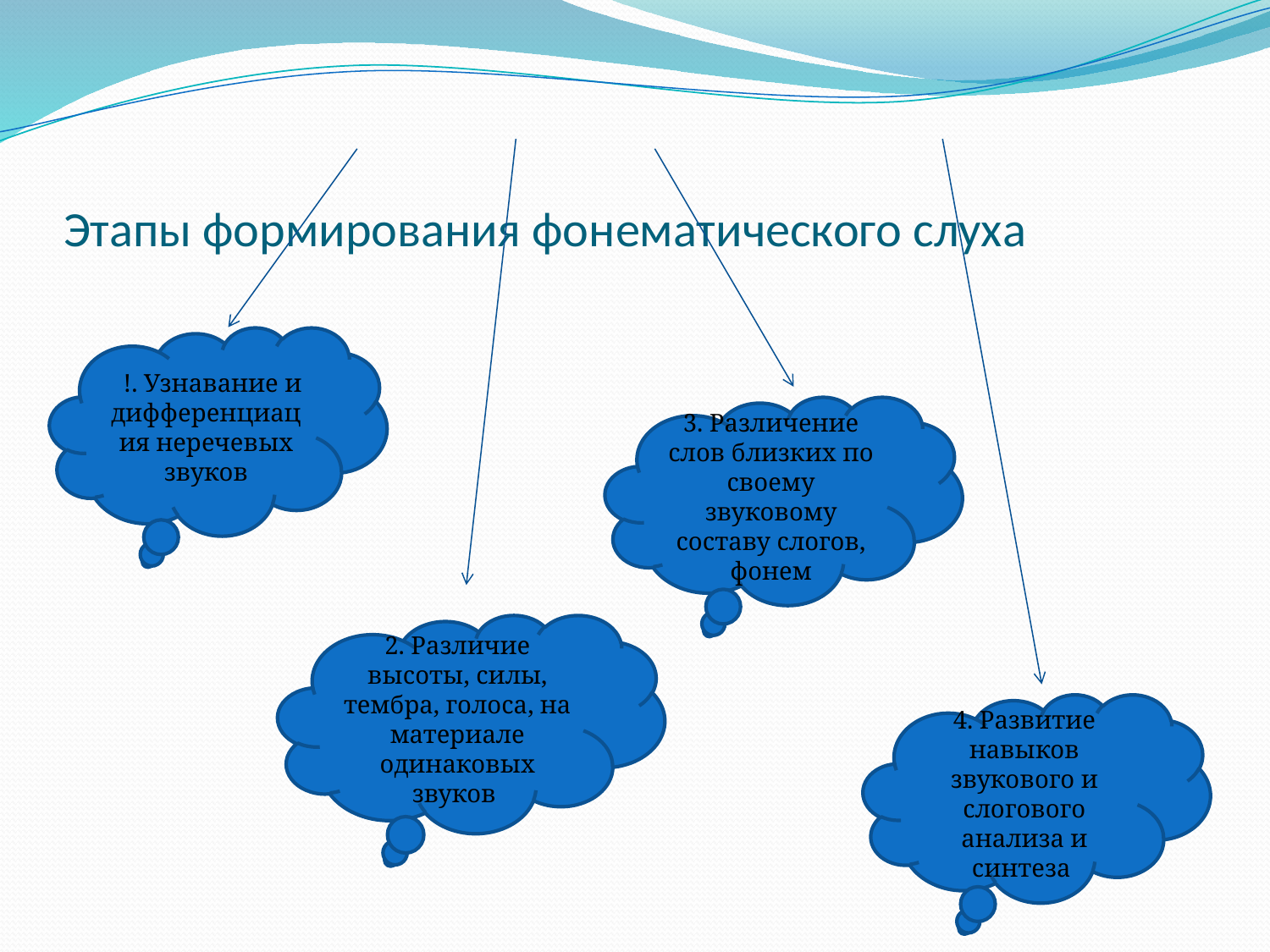

# Этапы формирования фонематического слуха
  !. Узнавание и дифференциация неречевых звуков
3. Различение слов близких по своему звуковому составу слогов, фонем
2. Различие высоты, силы, тембра, голоса, на материале одинаковых звуков
4. Развитие навыков звукового и слогового анализа и синтеза